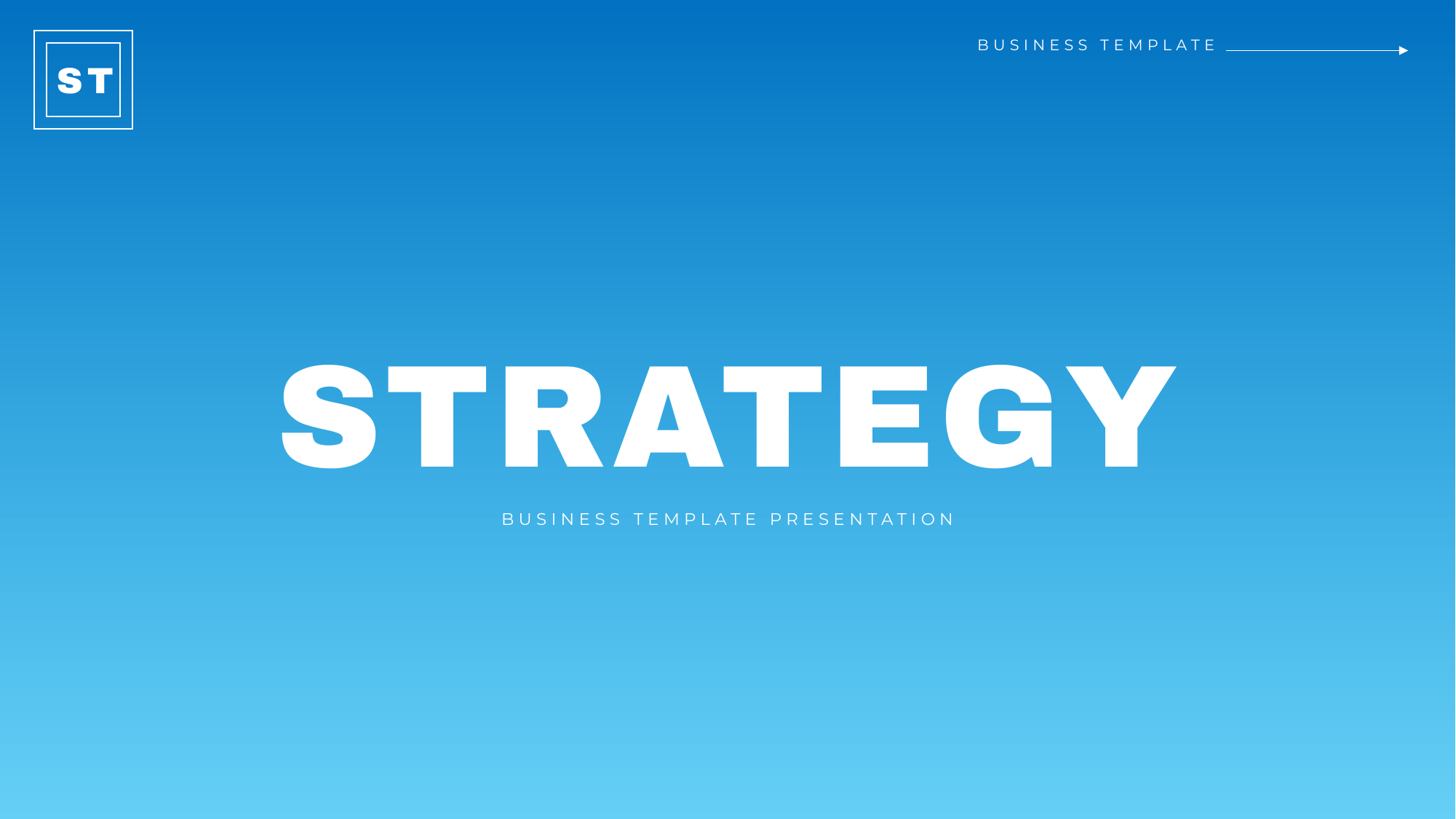

ST
BUSINESS TEMPLATE
STRATEGY
BUSINESS TEMPLATE PRESENTATION